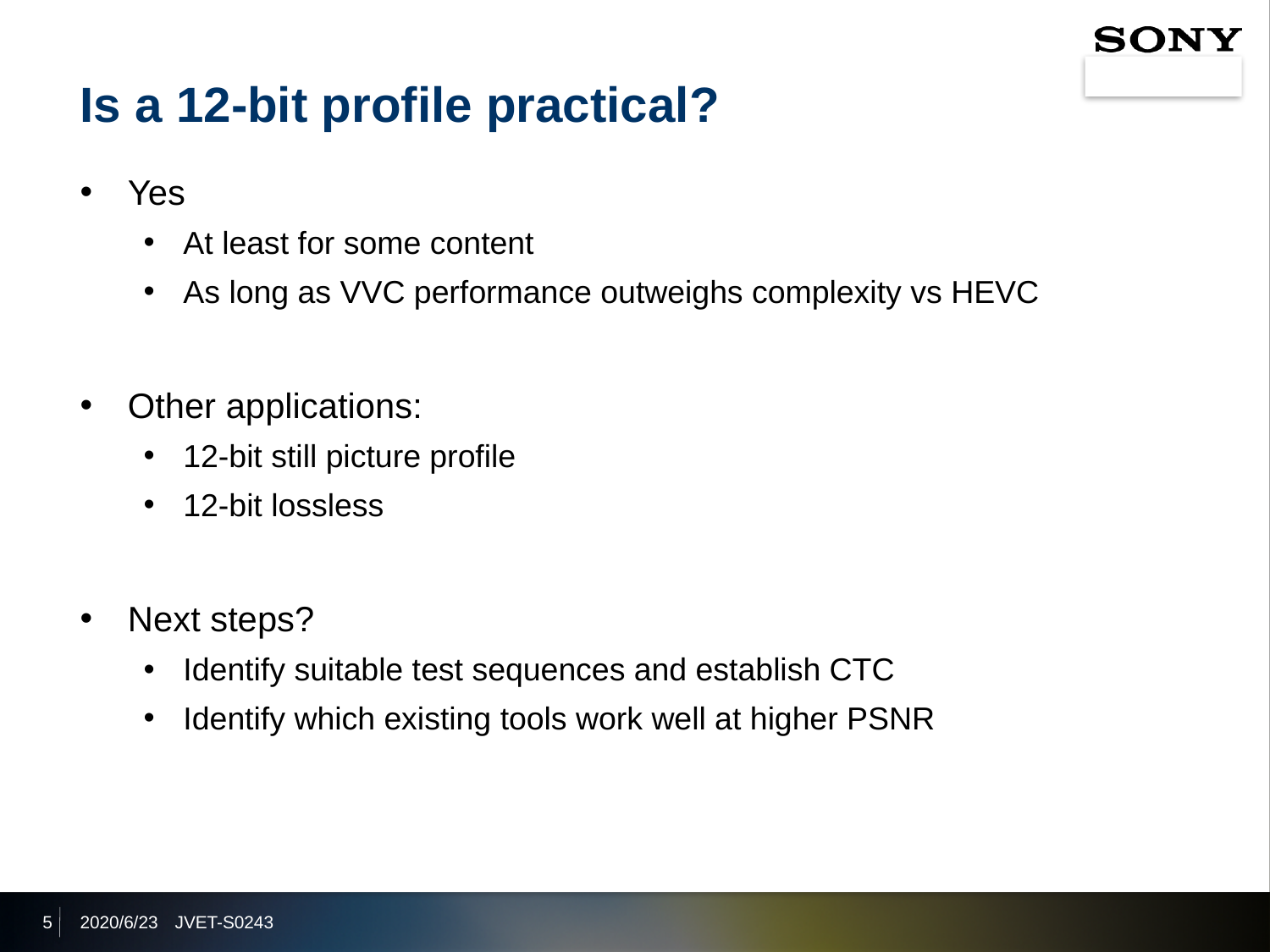

# Is a 12-bit profile practical?
Yes
At least for some content
As long as VVC performance outweighs complexity vs HEVC

Other applications:
12-bit still picture profile
12-bit lossless

Next steps?
Identify suitable test sequences and establish CTC
Identify which existing tools work well at higher PSNR
5
2020/6/23
JVET-S0243